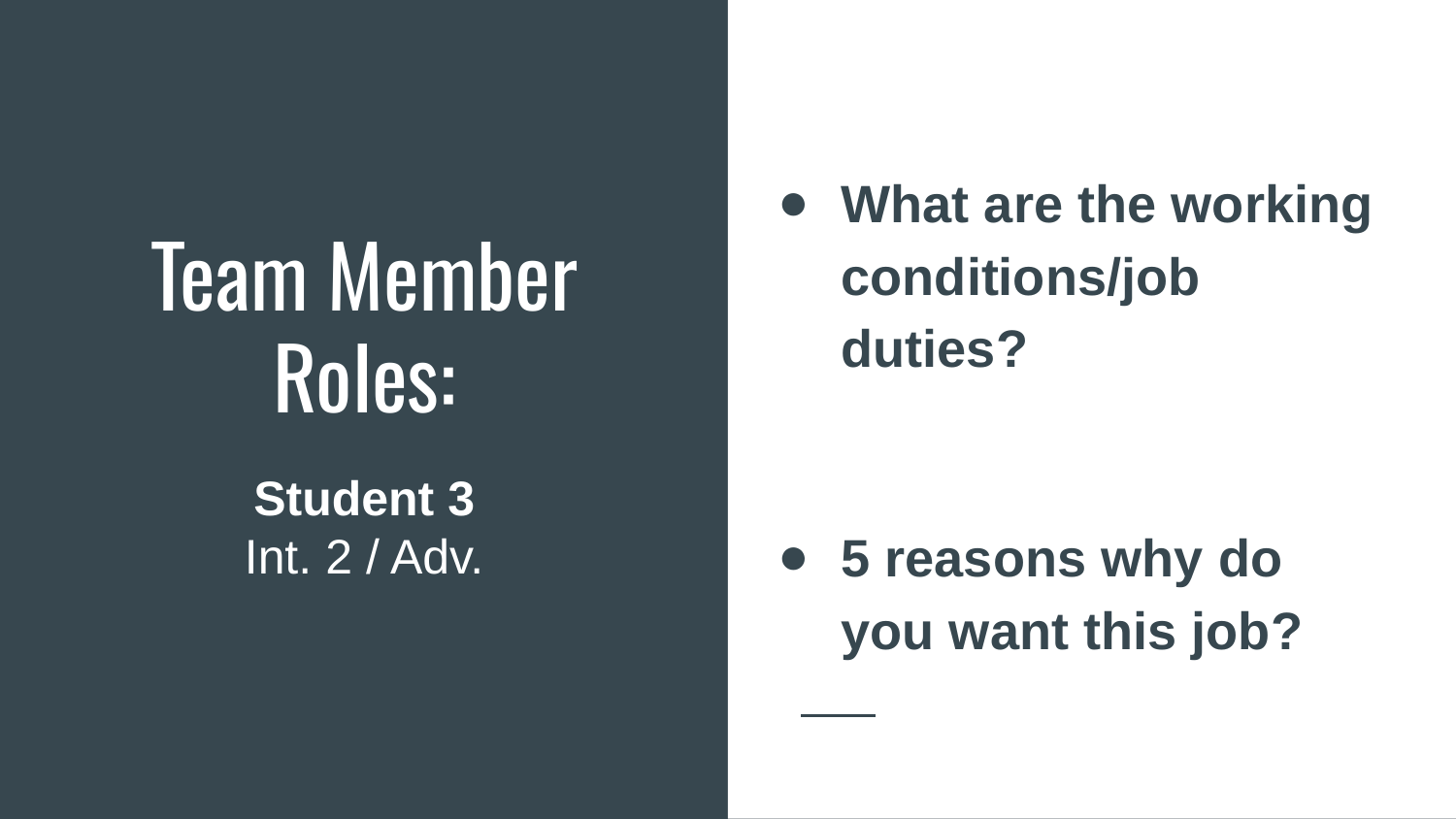

What are the working conditions/job duties?

5 reasons why do you want this job?
# Team Member Roles:
Student 3
Int. 2 / Adv.